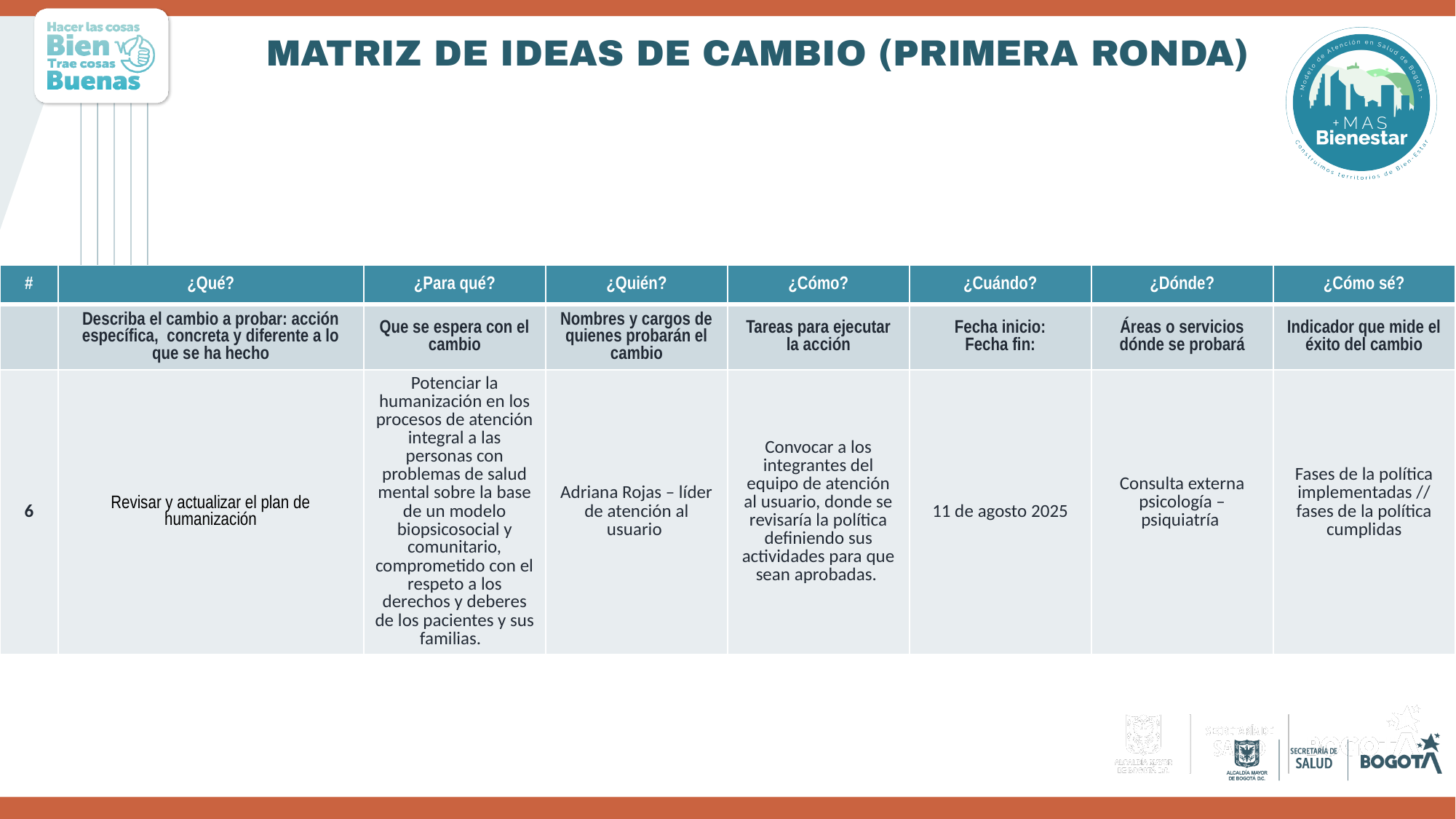

MATRIZ DE IDEAS DE CAMBIO (PRIMERA RONDA)
| # | ¿Qué? | ¿Para qué? | ¿Quién? | ¿Cómo? | ¿Cuándo? | ¿Dónde? | ¿Cómo sé? |
| --- | --- | --- | --- | --- | --- | --- | --- |
|  | Describa el cambio a probar: acción específica, concreta y diferente a lo que se ha hecho | Que se espera con el cambio | Nombres y cargos de quienes probarán el cambio | Tareas para ejecutar la acción | Fecha inicio: Fecha fin: | Áreas o servicios dónde se probará | Indicador que mide el éxito del cambio |
| 6 | Revisar y actualizar el plan de humanización | Potenciar la humanización en los procesos de atención integral a las personas con problemas de salud mental sobre la base de un modelo biopsicosocial y comunitario, comprometido con el respeto a los derechos y deberes de los pacientes y sus familias. | Adriana Rojas – líder de atención al usuario | Convocar a los integrantes del equipo de atención al usuario, donde se revisaría la política definiendo sus actividades para que sean aprobadas. | 11 de agosto 2025 | Consulta externa psicología – psiquiatría | Fases de la política implementadas // fases de la política cumplidas |